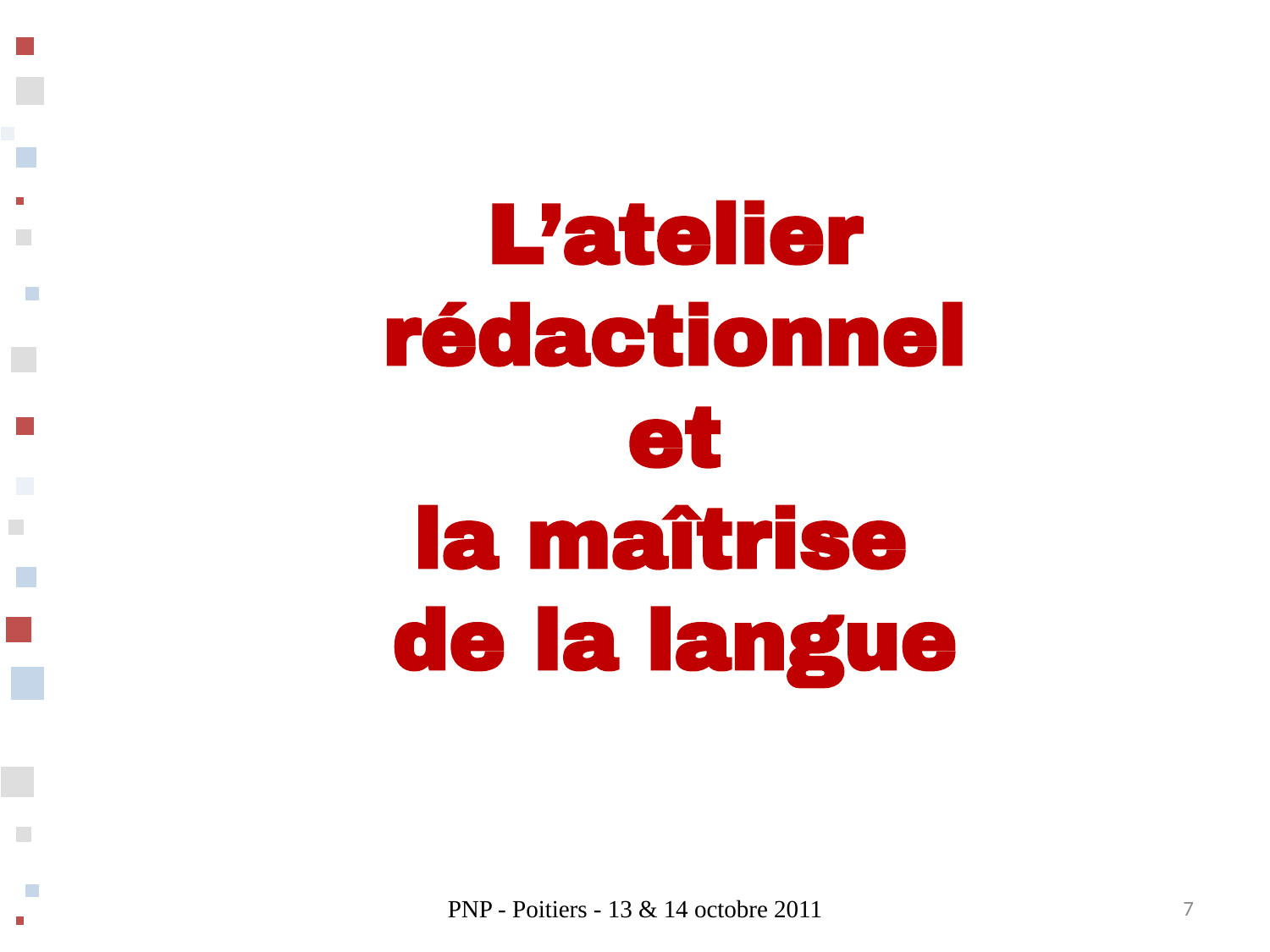

L’atelier rédactionnel
et
la maîtrise
de la langue

PNP - Poitiers - 13 & 14 octobre 2011
7